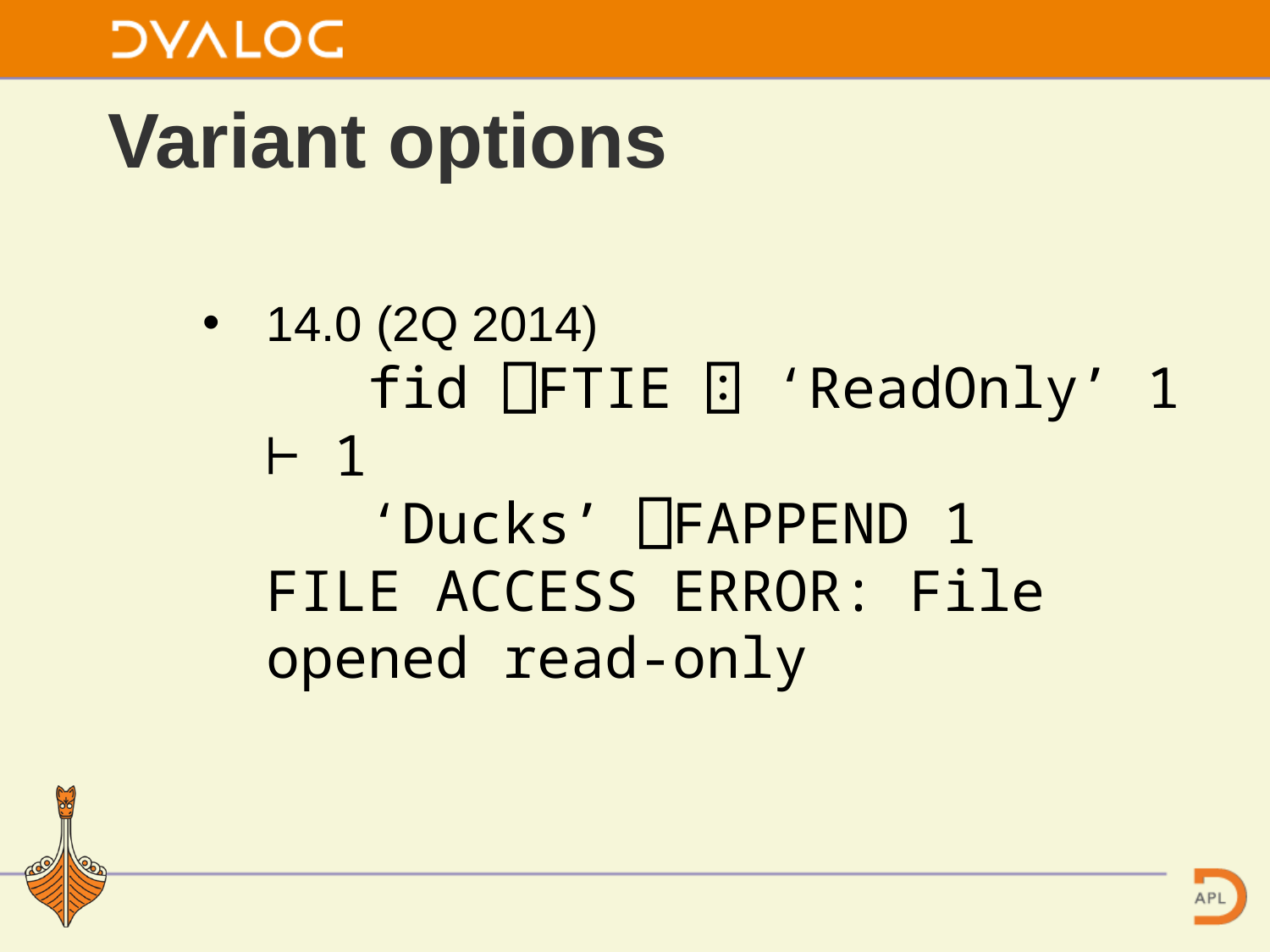

# Variant options
14.0 (2Q 2014)
   fid ⎕FTIE ⍠ ‘ReadOnly’ 1 ⊢ 1
   ‘Ducks’ ⎕FAPPEND 1
FILE ACCESS ERROR: File opened read-only